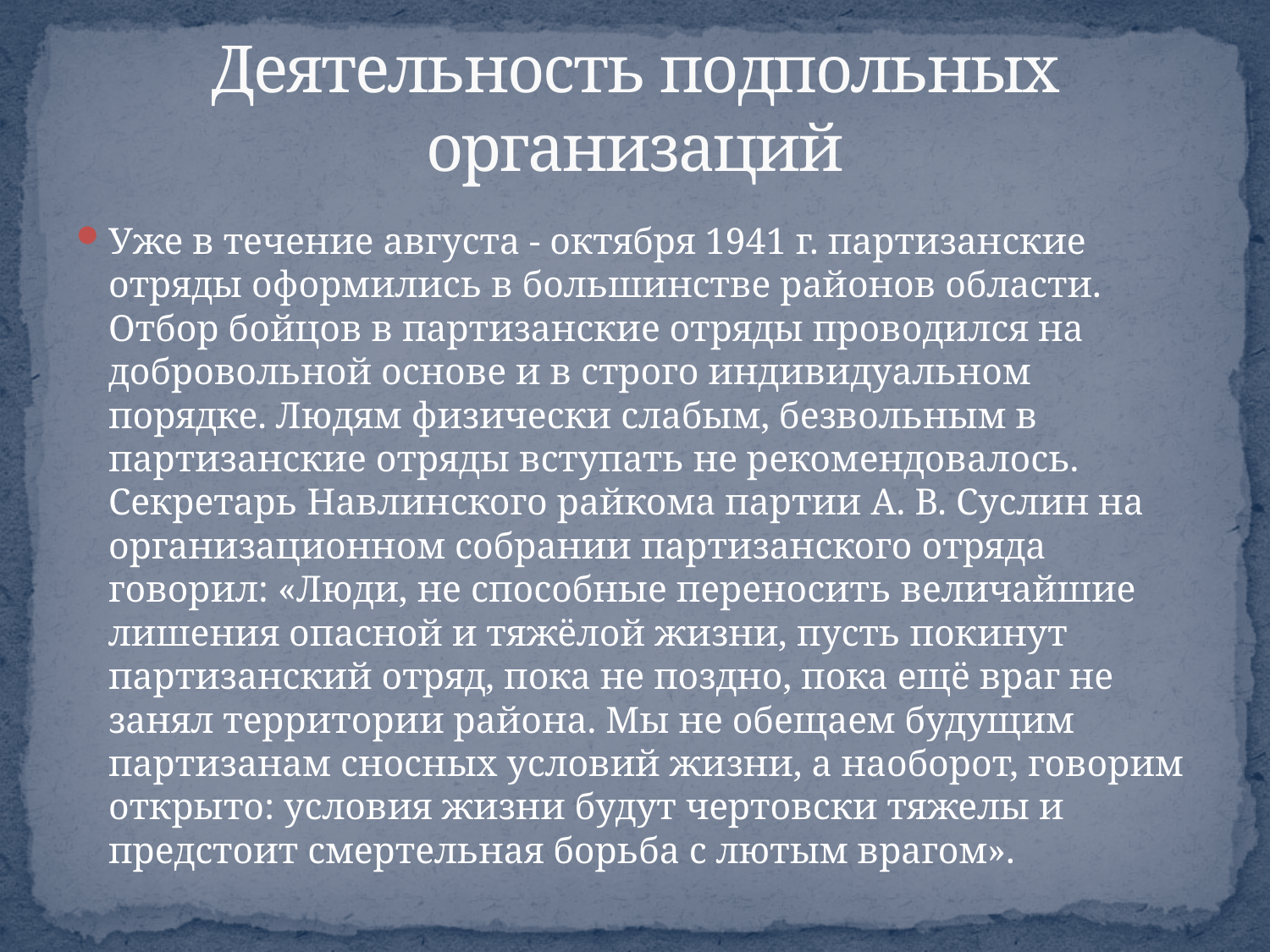

# Деятельность подпольных организаций
Уже в течение августа - октября 1941 г. партизанские отряды оформились в большинстве районов области. Отбор бойцов в партизанские отряды проводился на добровольной основе и в строго индивидуальном порядке. Людям физически слабым, безвольным в партизанские отряды вступать не рекомендовалось. Секретарь Навлинского райкома партии А. В. Суслин на организационном собрании партизанского отряда говорил: «Люди, не способные переносить величайшие лишения опасной и тяжёлой жизни, пусть покинут партизанский отряд, пока не поздно, пока ещё враг не занял территории района. Мы не обещаем будущим партизанам сносных условий жизни, а наоборот, говорим открыто: условия жизни будут чертовски тяжелы и предстоит смертельная борьба с лютым врагом».